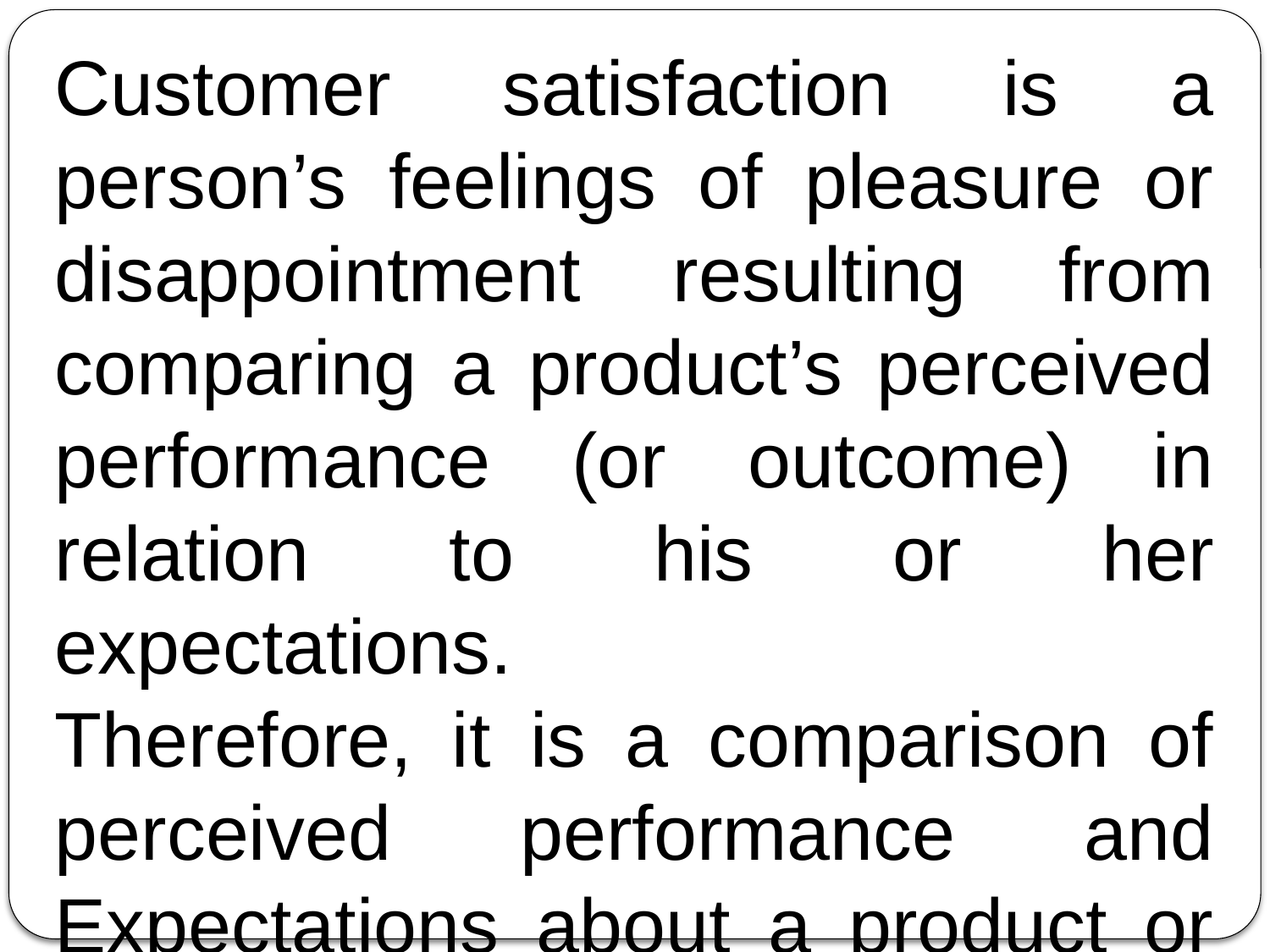

Customer satisfaction is a person’s feelings of pleasure or disappointment resulting from comparing a product’s perceived performance (or outcome) in relation to his or her expectations.
Therefore, it is a comparison of perceived performance and Expectations about a product or service by the customers.